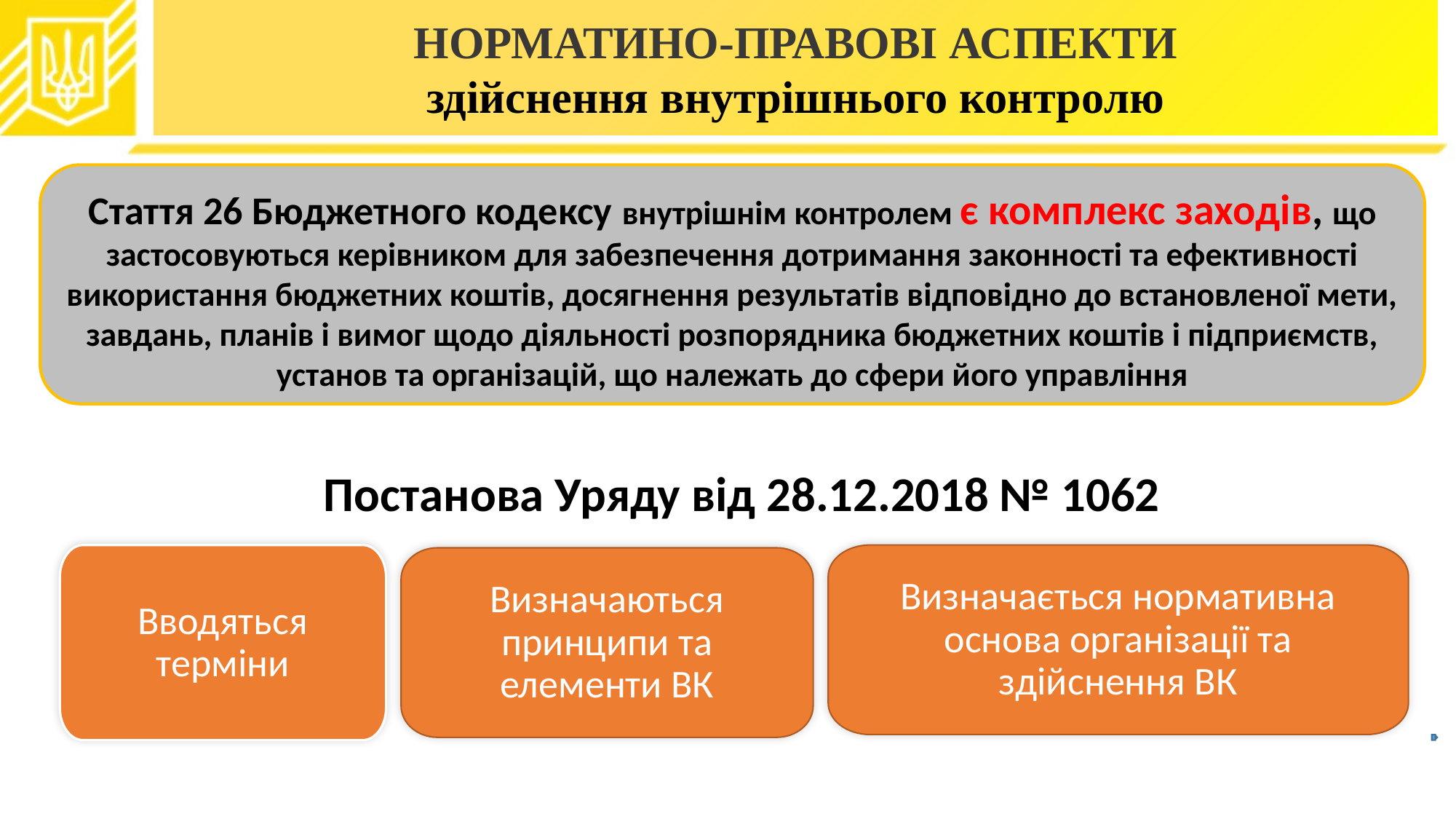

# НОРМАТИНО-ПРАВОВІ АСПЕКТИ здійснення внутрішнього контролю
Стаття 26 Бюджетного кодексу внутрішнім контролем є комплекс заходів, що застосовуються керівником для забезпечення дотримання законності та ефективності використання бюджетних коштів, досягнення результатів відповідно до встановленої мети, завдань, планів і вимог щодо діяльності розпорядника бюджетних коштів і підприємств, установ та організацій, що належать до сфери його управління

Постанова Уряду від 28.12.2018 № 1062
Визначається нормативна основа організації та здійснення ВК
Вводяться терміни
Визначаються
принципи та елементи ВК